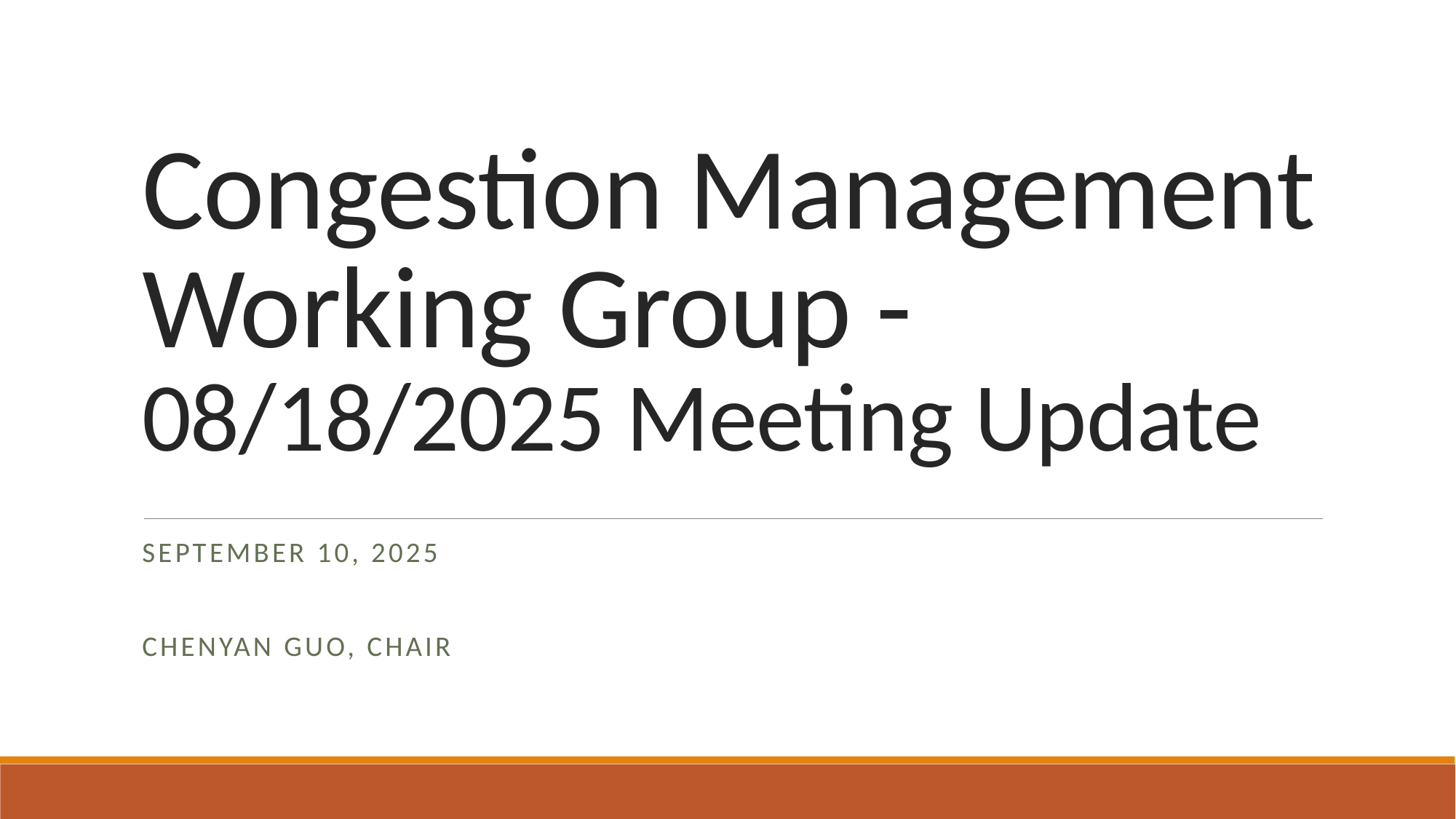

# Congestion Management Working Group - 08/18/2025 Meeting Update
September 10, 2025

Chenyan Guo, chair